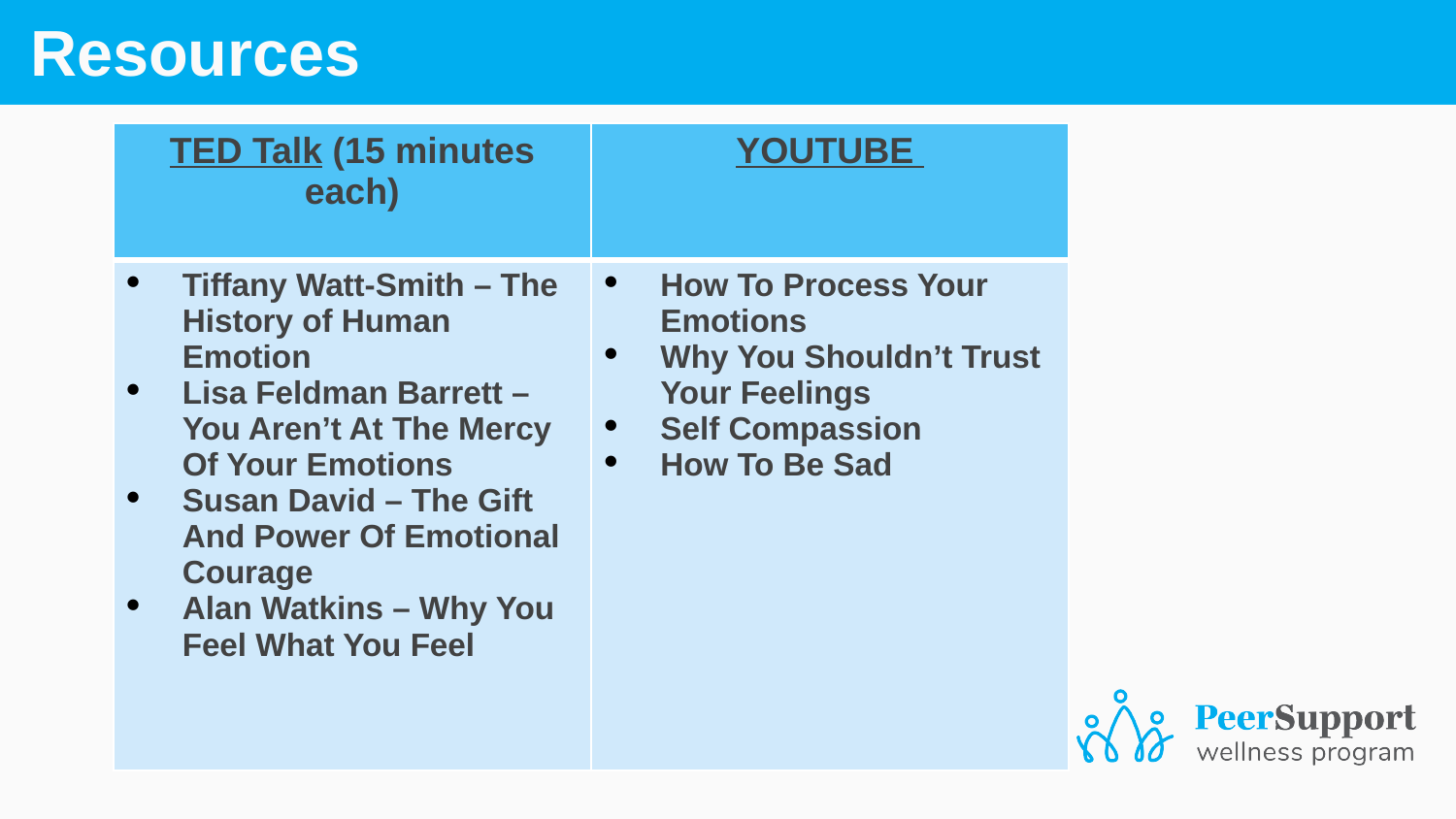

# Resources
| TED Talk (15 minutes each) | YOUTUBE |
| --- | --- |
| Tiffany Watt-Smith – The History of Human Emotion Lisa Feldman Barrett – You Aren’t At The Mercy Of Your Emotions Susan David – The Gift And Power Of Emotional Courage Alan Watkins – Why You Feel What You Feel | How To Process Your Emotions Why You Shouldn’t Trust Your Feelings Self Compassion How To Be Sad |